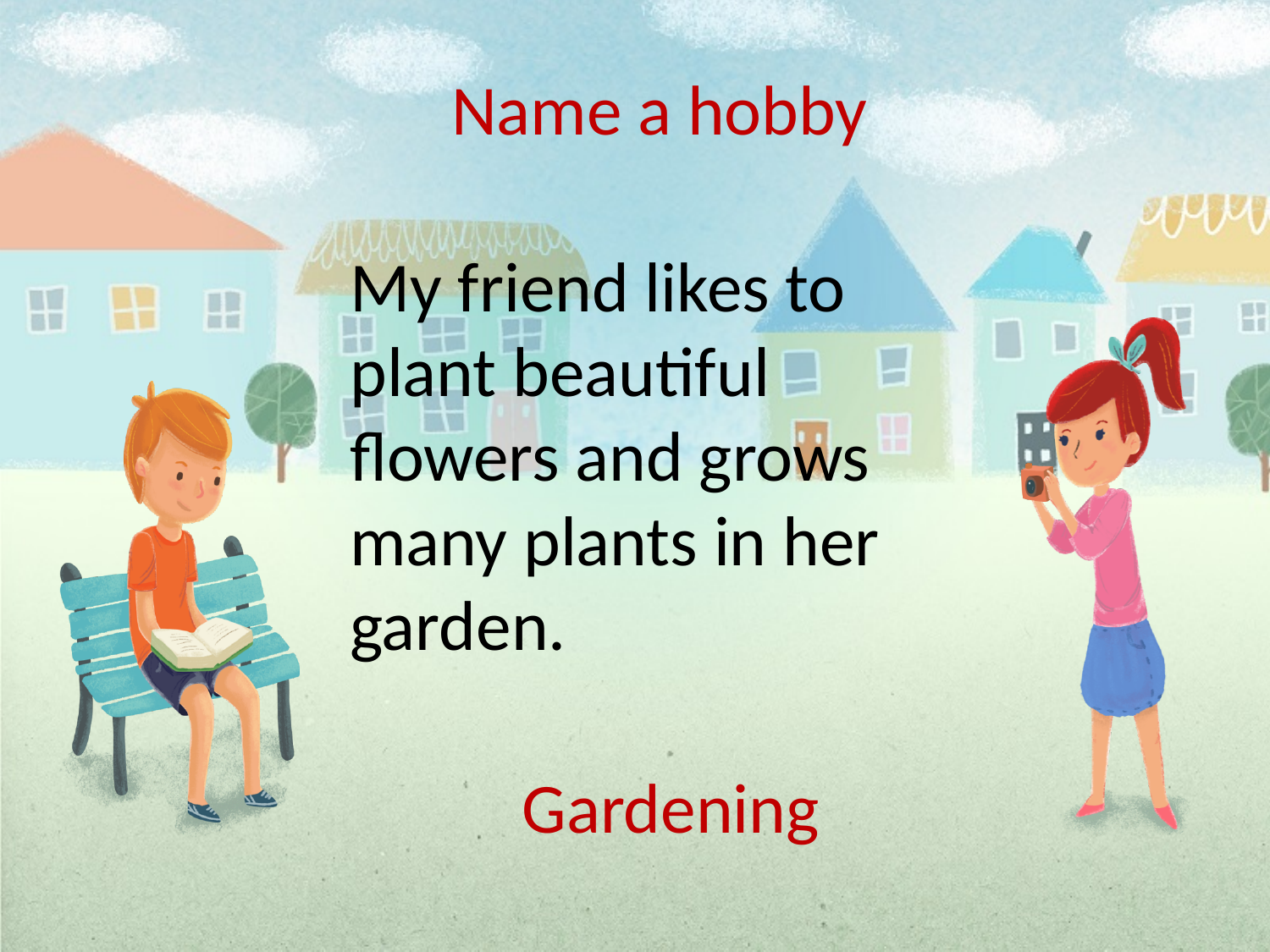

Name a hobby
My friend likes to plant beautiful flowers and grows many plants in her garden.
Gardening